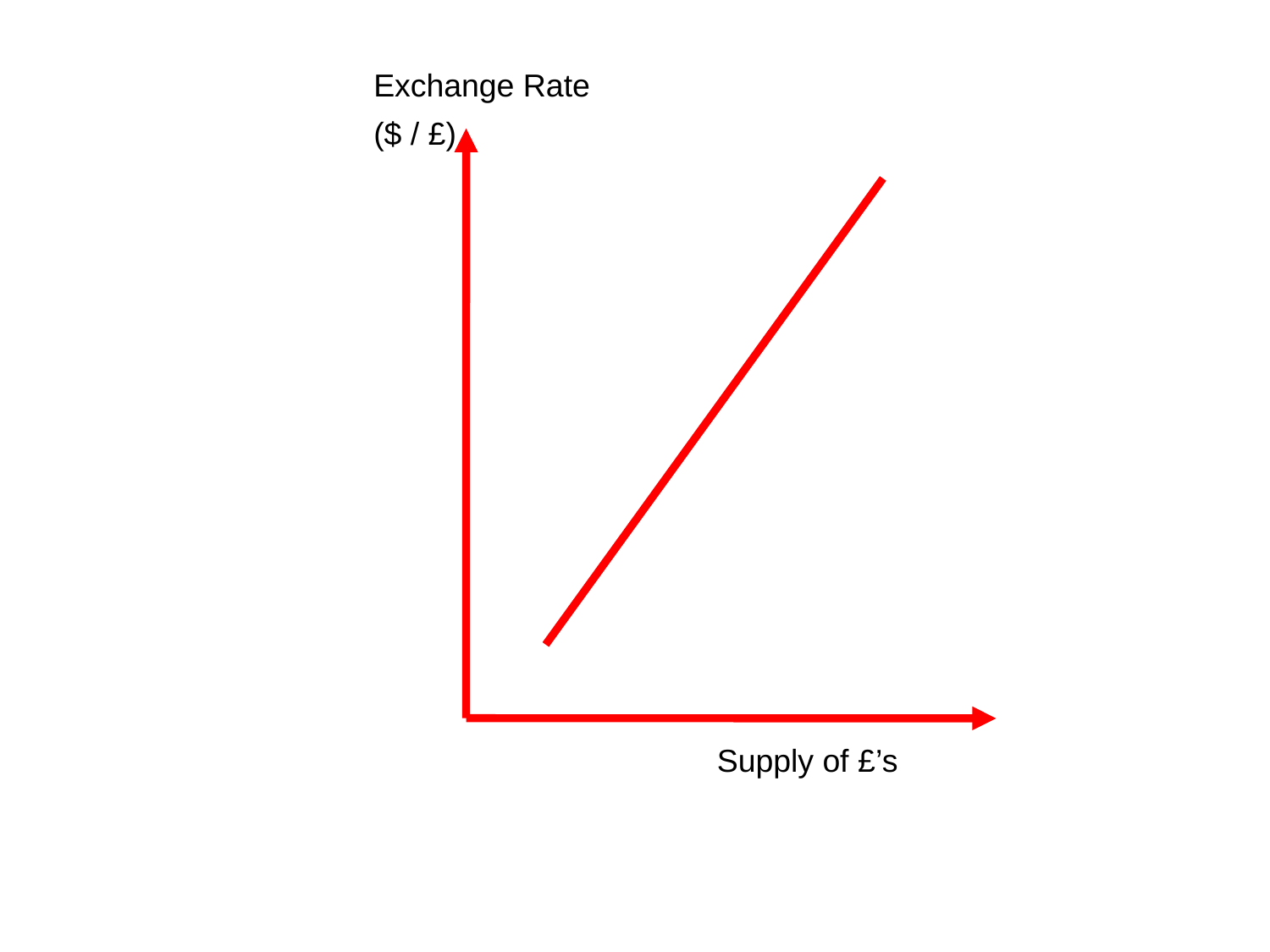

Exchange Rate
($ / £)

Supply of £’s